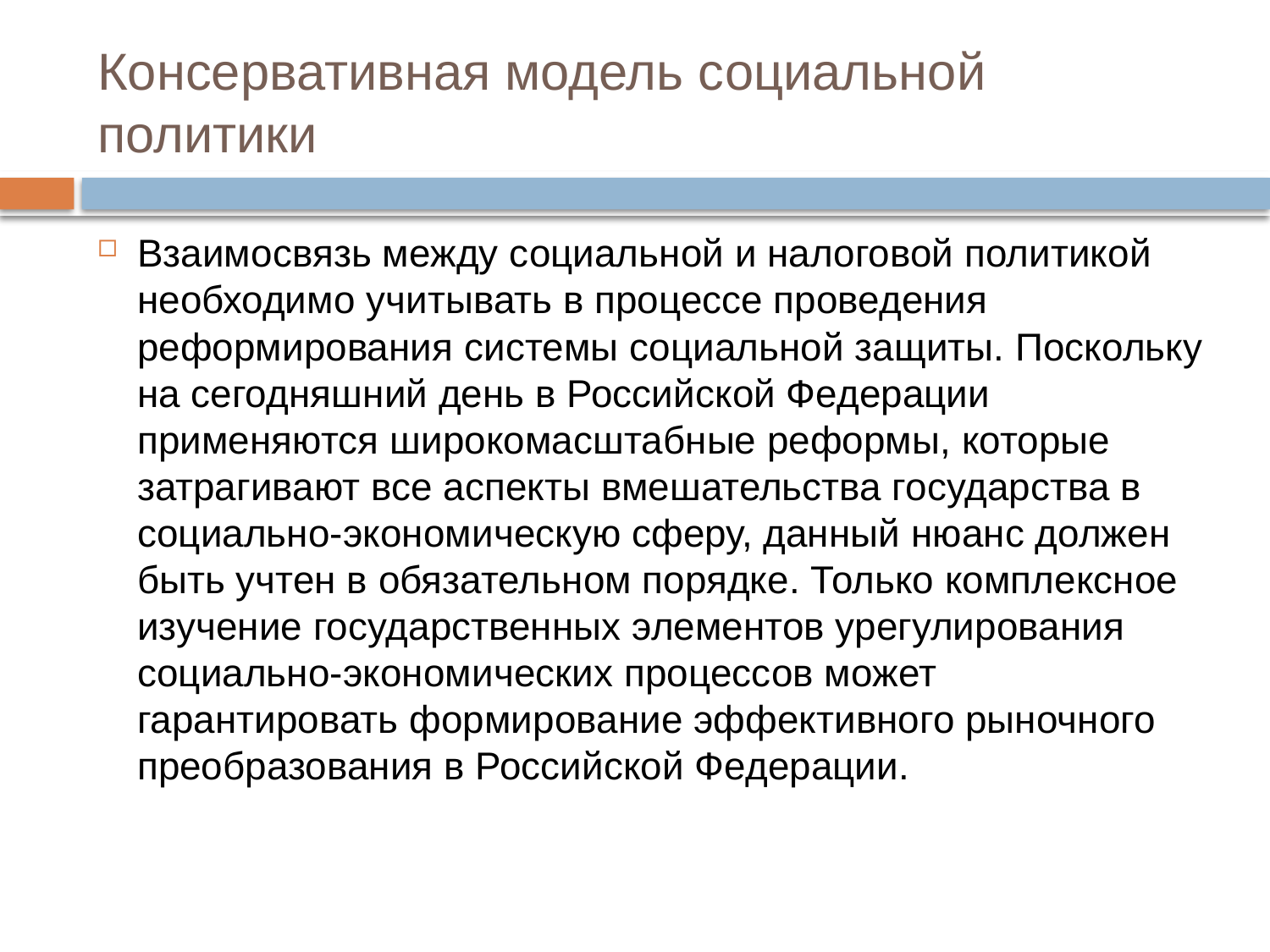

# Консервативная модель социальной политики
Взаимосвязь между социальной и налоговой политикой необходимо учитывать в процессе проведения реформирования системы социальной защиты. Поскольку на сегодняшний день в Российской Федерации применяются широкомасштабные реформы, которые затрагивают все аспекты вмешательства государства в социально-экономическую сферу, данный нюанс должен быть учтен в обязательном порядке. Только комплексное изучение государственных элементов урегулирования социально-экономических процессов может гарантировать формирование эффективного рыночного преобразования в Российской Федерации.